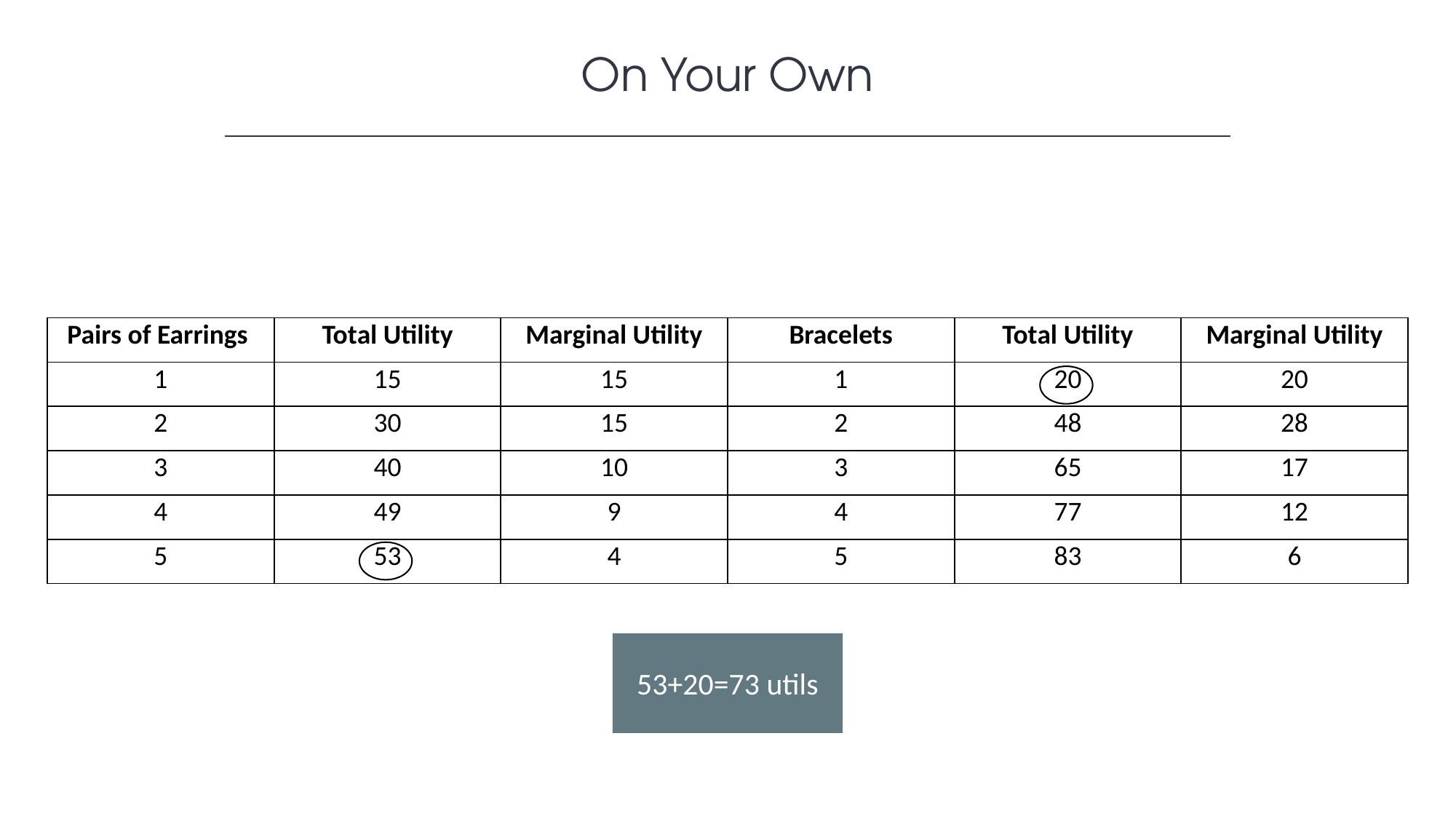

On Your Own
| Pairs of Earrings | Total Utility | Marginal Utility | Bracelets | Total Utility | Marginal Utility |
| --- | --- | --- | --- | --- | --- |
| 1 | 15 | 15 | 1 | 20 | 20 |
| 2 | 30 | 15 | 2 | 48 | 28 |
| 3 | 40 | 10 | 3 | 65 | 17 |
| 4 | 49 | 9 | 4 | 77 | 12 |
| 5 | 53 | 4 | 5 | 83 | 6 |

53+20=73 utils